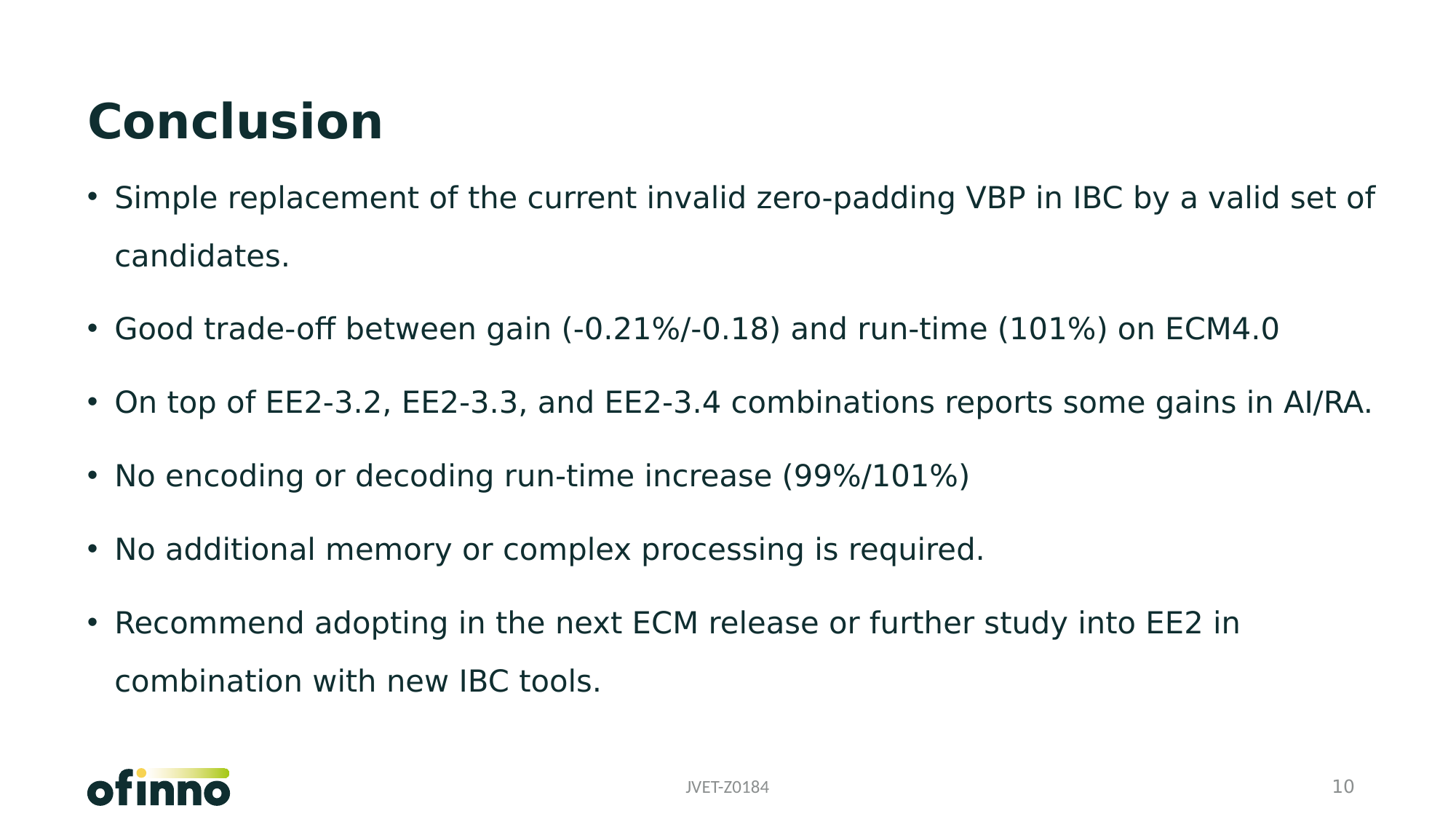

# Conclusion
Simple replacement of the current invalid zero-padding VBP in IBC by a valid set of candidates.
Good trade-off between gain (-0.21%/-0.18) and run-time (101%) on ECM4.0
On top of EE2-3.2, EE2-3.3, and EE2-3.4 combinations reports some gains in AI/RA.
No encoding or decoding run-time increase (99%/101%)
No additional memory or complex processing is required.
Recommend adopting in the next ECM release or further study into EE2 in combination with new IBC tools.

JVET-Z0184
10